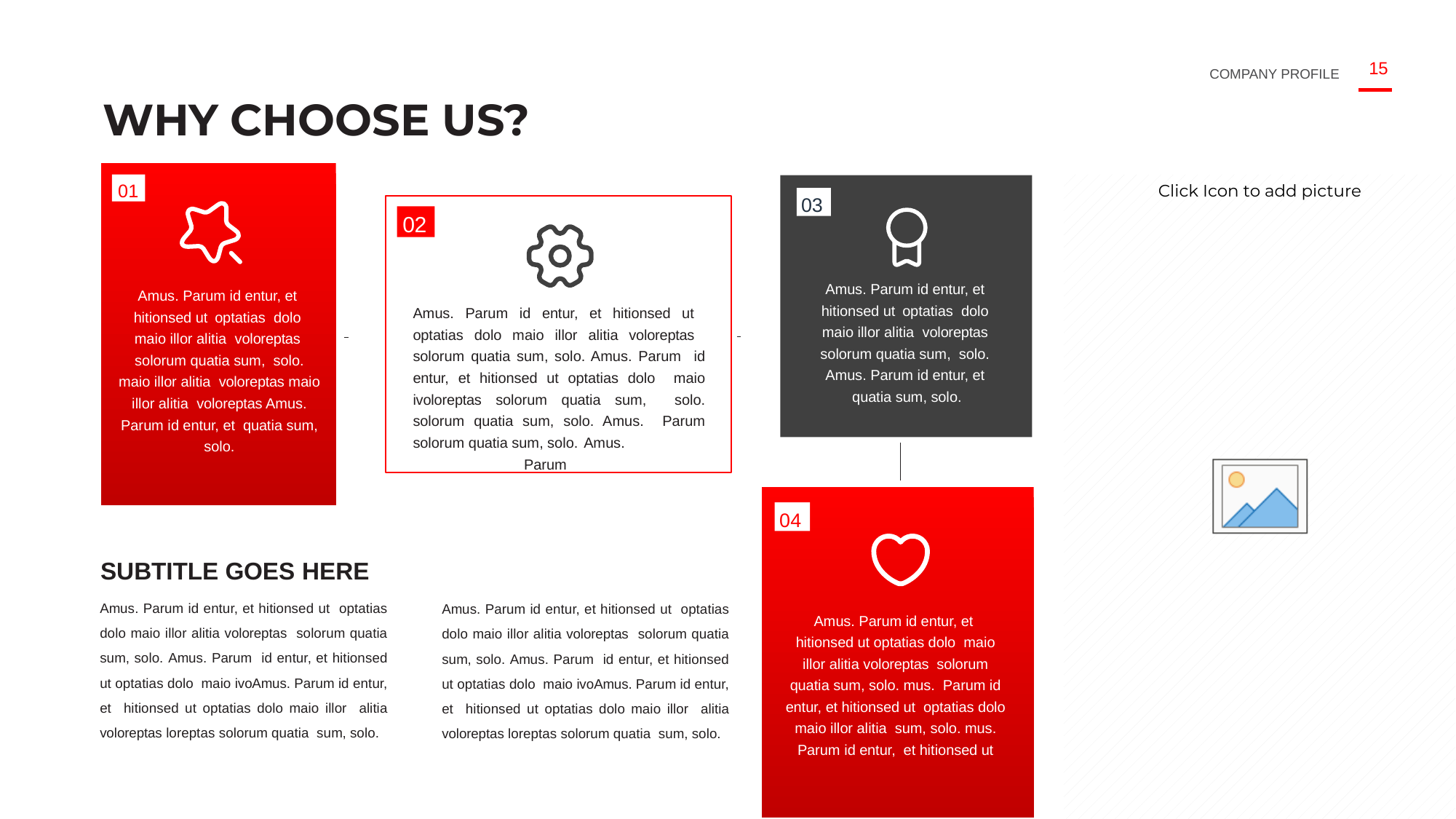

WHY CHOOSE US?

01

03

Amus. Parum id entur, et hitionsed ut  optatias dolo maio illor alitia voloreptas  solorum quatia sum, solo. Amus. Parum  id entur, et hitionsed ut optatias dolo  maio ivoloreptas solorum quatia sum,  solo. solorum quatia sum, solo. Amus.  Parum solorum quatia sum, solo. Amus.
Parum

02

Amus. Parum id entur, et  hitionsed ut optatias dolo  maio illor alitia voloreptas  solorum quatia sum, solo.  Amus. Parum id entur, et  quatia sum, solo.
Amus. Parum id entur, et  hitionsed ut optatias dolo  maio illor alitia voloreptas  solorum quatia sum, solo. maio illor alitia voloreptas maio illor alitia voloreptas Amus. Parum id entur, et  quatia sum, solo.

04

SUBTITLE GOES HERE
Amus. Parum id entur, et hitionsed ut  optatias dolo maio illor alitia voloreptas  solorum quatia sum, solo. Amus. Parum  id entur, et hitionsed ut optatias dolo  maio ivoAmus. Parum id entur, et  hitionsed ut optatias dolo maio illor  alitia voloreptas loreptas solorum quatia  sum, solo.
Amus. Parum id entur, et hitionsed ut  optatias dolo maio illor alitia voloreptas  solorum quatia sum, solo. Amus. Parum  id entur, et hitionsed ut optatias dolo  maio ivoAmus. Parum id entur, et  hitionsed ut optatias dolo maio illor  alitia voloreptas loreptas solorum quatia  sum, solo.
Amus. Parum id entur, et  hitionsed ut optatias dolo  maio illor alitia voloreptas  solorum quatia sum, solo. mus.  Parum id entur, et hitionsed ut  optatias dolo maio illor alitia  sum, solo. mus. Parum id entur,  et hitionsed ut